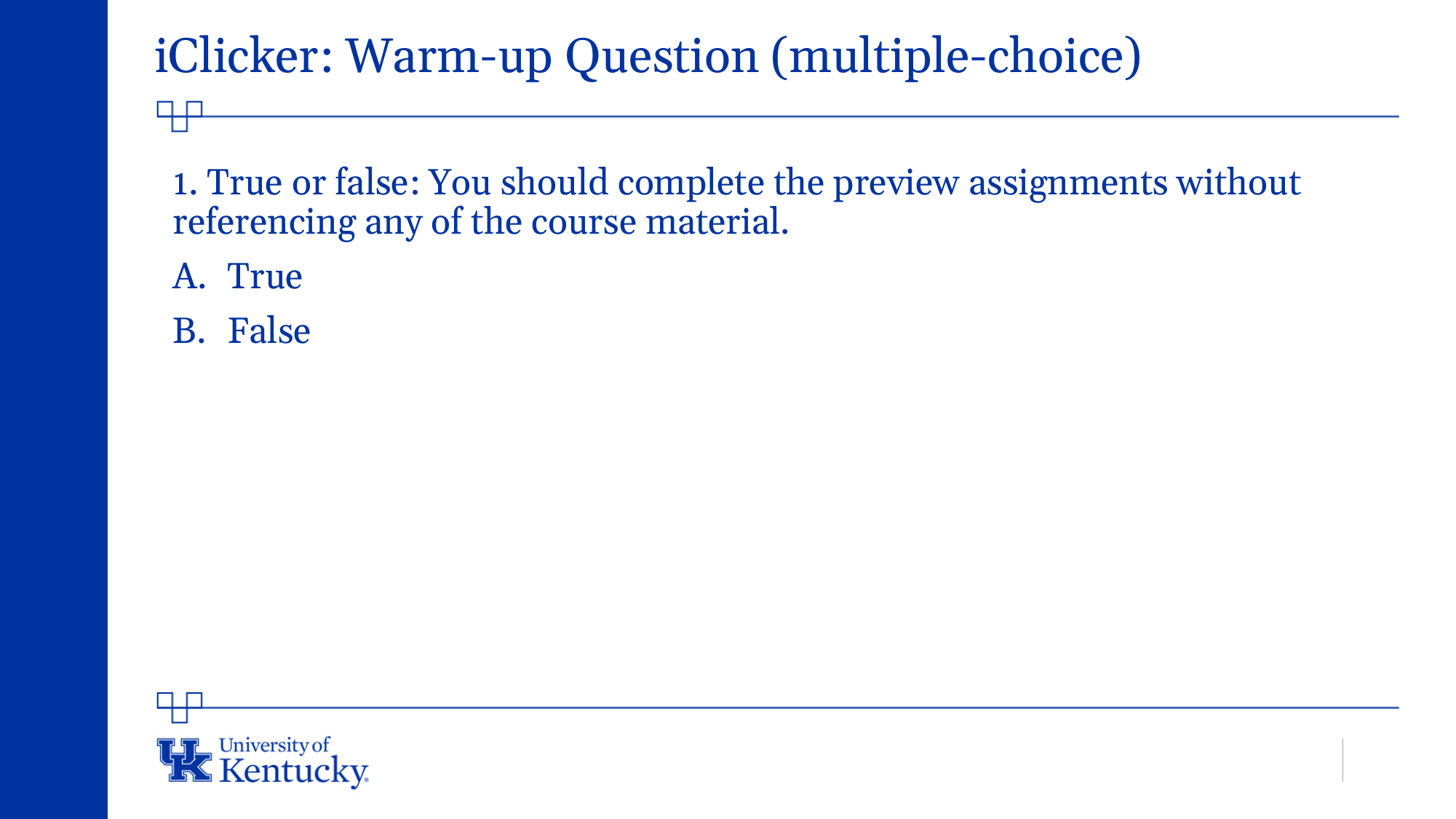

# iClicker: Warm-up Question (multiple-choice)
1. True or false: You should complete the preview assignments without referencing any of the course material.
True
False